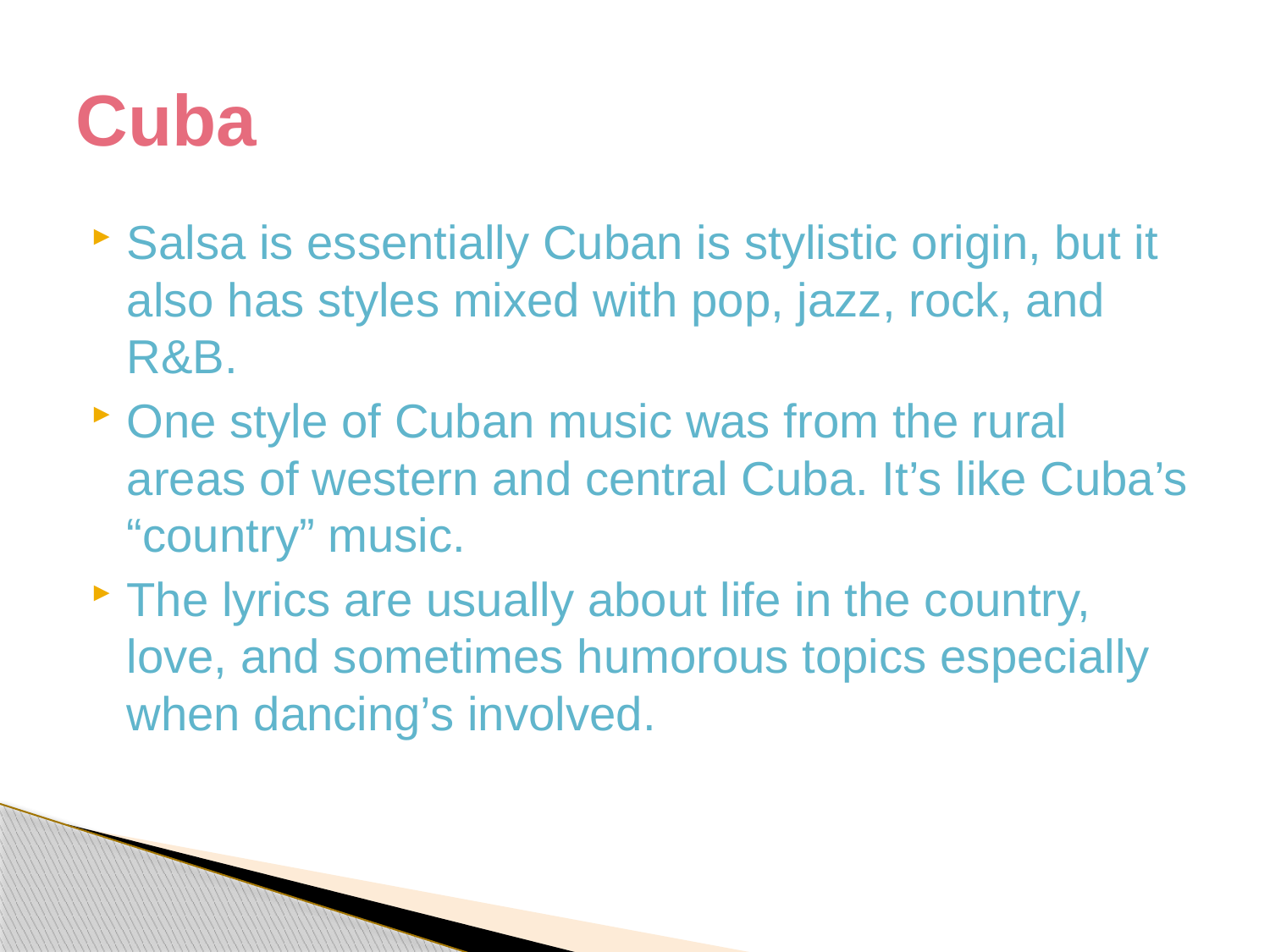

# Cuba
Salsa is essentially Cuban is stylistic origin, but it also has styles mixed with pop, jazz, rock, and R&B.
One style of Cuban music was from the rural areas of western and central Cuba. It’s like Cuba’s “country” music.
The lyrics are usually about life in the country, love, and sometimes humorous topics especially when dancing’s involved.